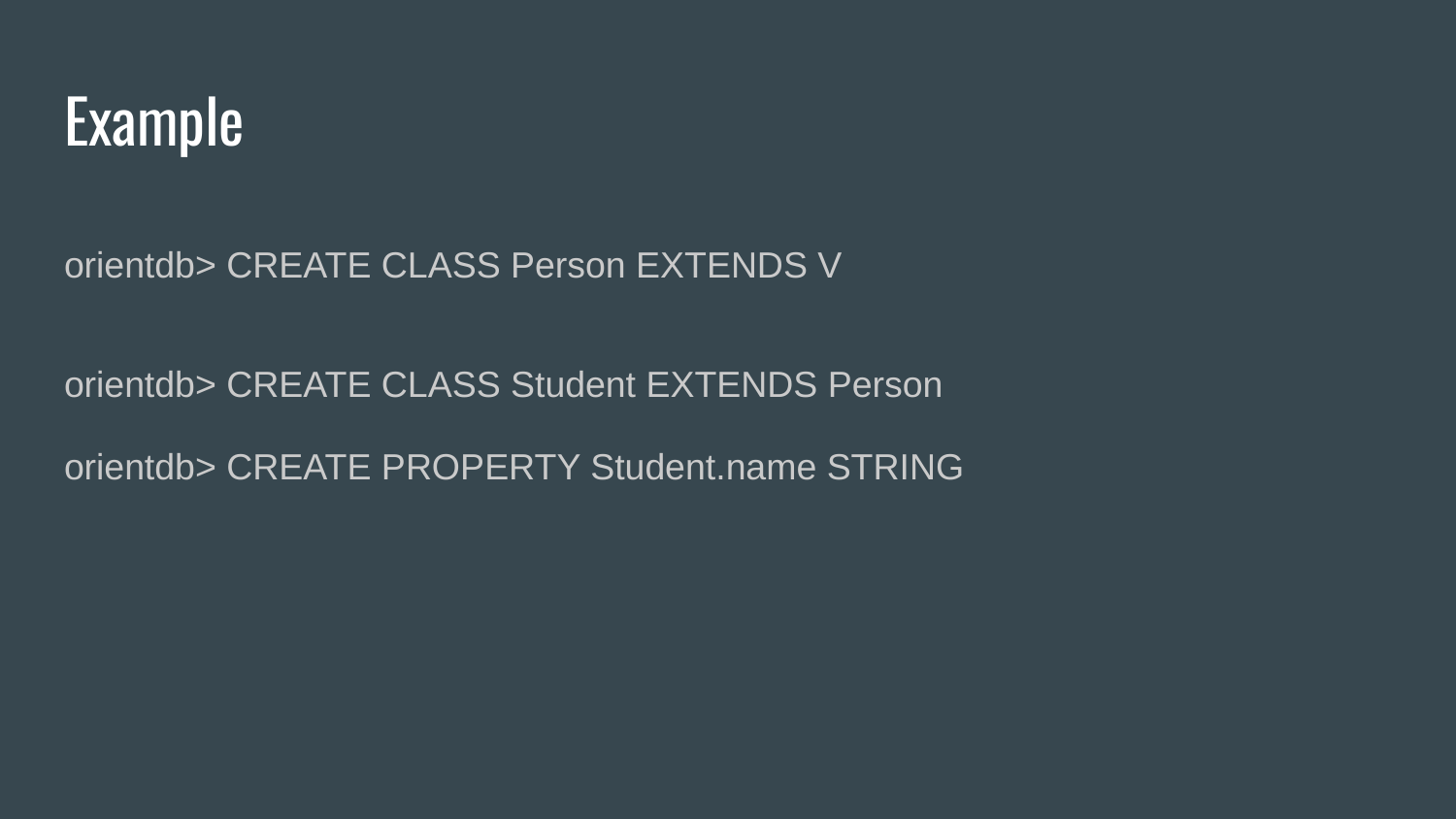

# Example
orientdb> CREATE CLASS Person EXTENDS V
orientdb> CREATE CLASS Student EXTENDS Person
orientdb> CREATE PROPERTY Student.name STRING